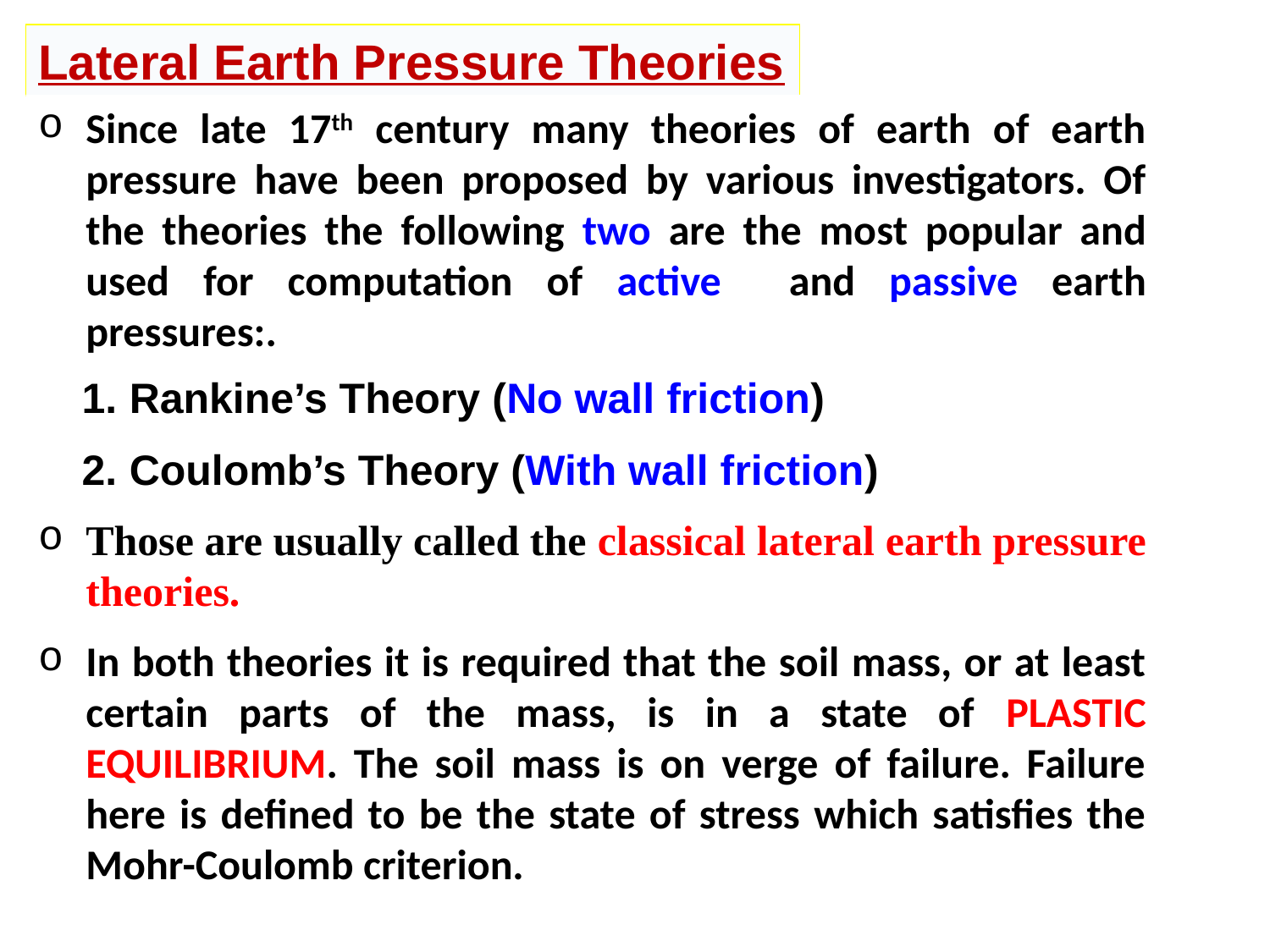

Lateral Earth Pressure Theories
Since late 17th century many theories of earth of earth pressure have been proposed by various investigators. Of the theories the following two are the most popular and used for computation of active  and passive earth pressures:.
Rankine’s Theory (No wall friction)
Coulomb’s Theory (With wall friction)
Those are usually called the classical lateral earth pressure theories.
In both theories it is required that the soil mass, or at least certain parts of the mass, is in a state of PLASTIC EQUILIBRIUM. The soil mass is on verge of failure. Failure here is defined to be the state of stress which satisfies the Mohr-Coulomb criterion.